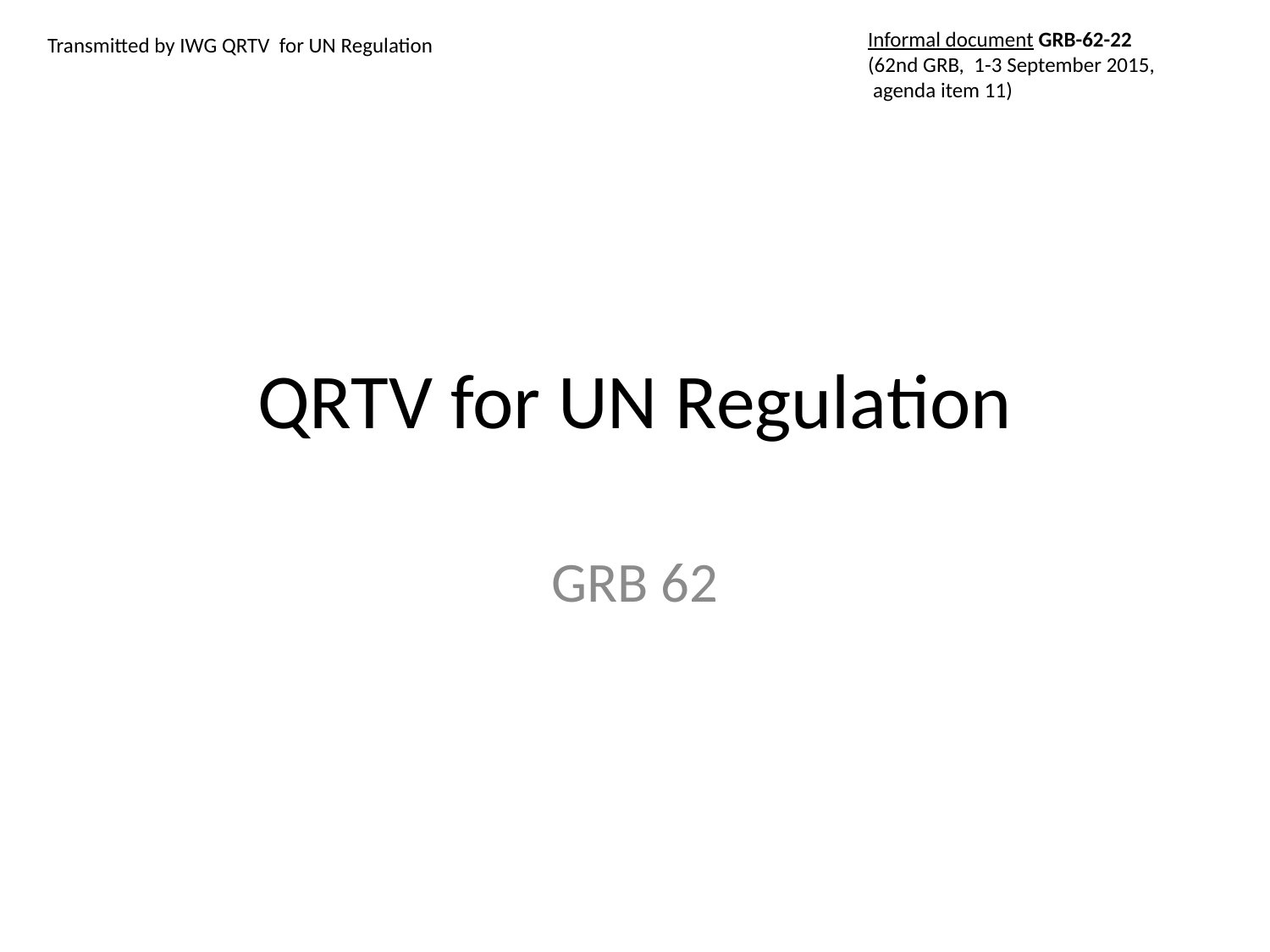

Informal document GRB-62-22
(62nd GRB,  1-3 September 2015,
 agenda item 11)
Transmitted by IWG QRTV  for UN Regulation
# QRTV for UN Regulation
GRB 62